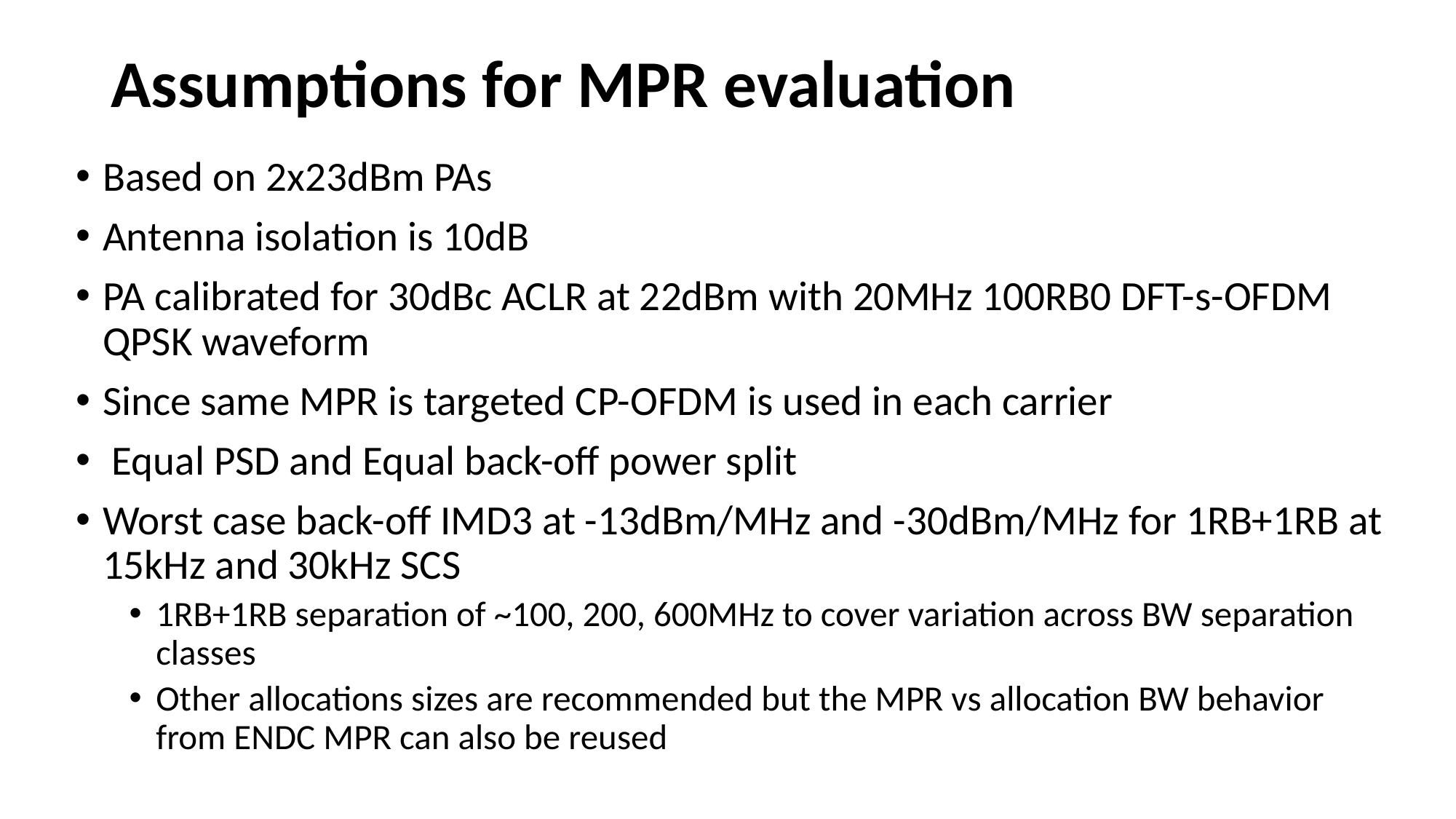

# Assumptions for MPR evaluation
Based on 2x23dBm PAs
Antenna isolation is 10dB
PA calibrated for 30dBc ACLR at 22dBm with 20MHz 100RB0 DFT-s-OFDM QPSK waveform
Since same MPR is targeted CP-OFDM is used in each carrier
 Equal PSD and Equal back-off power split
Worst case back-off IMD3 at -13dBm/MHz and -30dBm/MHz for 1RB+1RB at 15kHz and 30kHz SCS
1RB+1RB separation of ~100, 200, 600MHz to cover variation across BW separation classes
Other allocations sizes are recommended but the MPR vs allocation BW behavior from ENDC MPR can also be reused